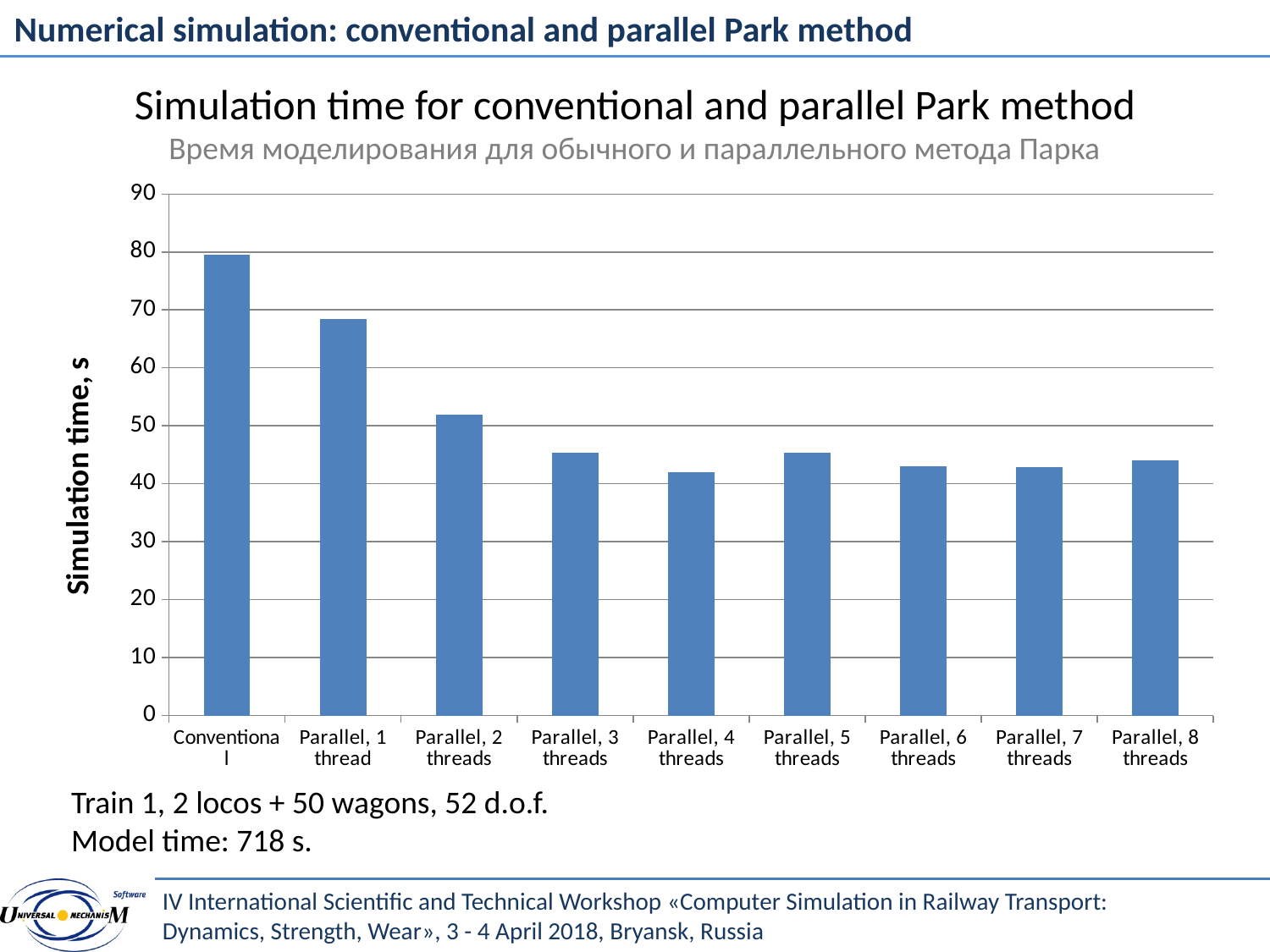

# Numerical simulation: conventional and parallel Park method
Simulation time for conventional and parallel Park method
Время моделирования для обычного и параллельного метода Парка

### Chart

| Category |  |
|---|---|
| Conventional | 79.48 |
| Parallel, 1 thread | 68.47 |
| Parallel, 2 threads | 51.94 |
| Parallel, 3 threads | 45.31 |
| Parallel, 4 threads | 42.03 |
| Parallel, 5 threads | 45.39 |
| Parallel, 6 threads | 43.08 |
| Parallel, 7 threads | 42.83 |
| Parallel, 8 threads | 43.97 |
Train 1, 2 locos + 50 wagons, 52 d.o.f.
Model time: 718 s.